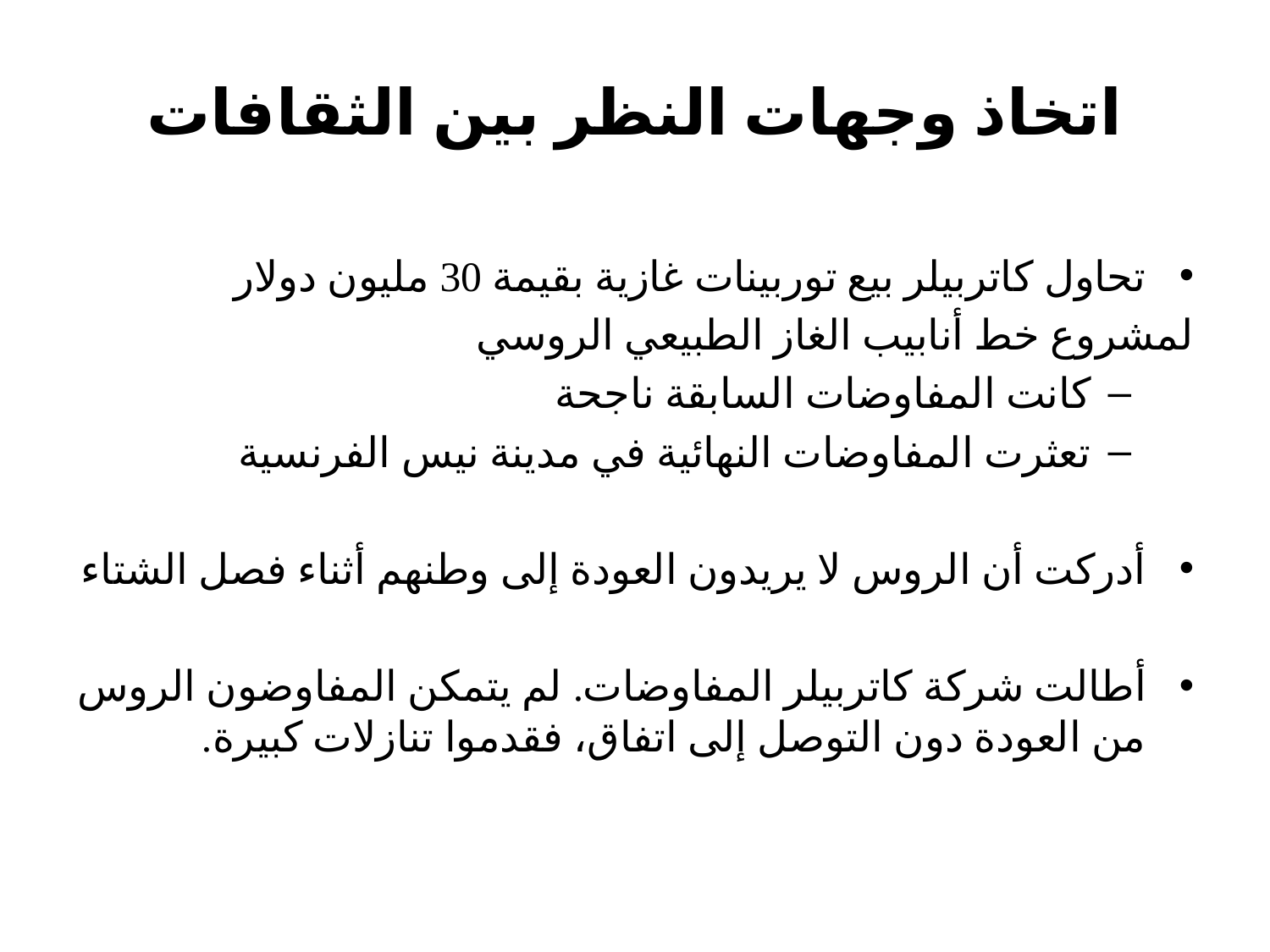

# اتخاذ وجهات النظر بين الثقافات
تحاول كاتربيلر بيع توربينات غازية بقيمة 30 مليون دولار
	لمشروع خط أنابيب الغاز الطبيعي الروسي
كانت المفاوضات السابقة ناجحة
تعثرت المفاوضات النهائية في مدينة نيس الفرنسية

أدركت أن الروس لا يريدون العودة إلى وطنهم أثناء فصل الشتاء

أطالت شركة كاتربيلر المفاوضات. لم يتمكن المفاوضون الروس من العودة دون التوصل إلى اتفاق، فقدموا تنازلات كبيرة.